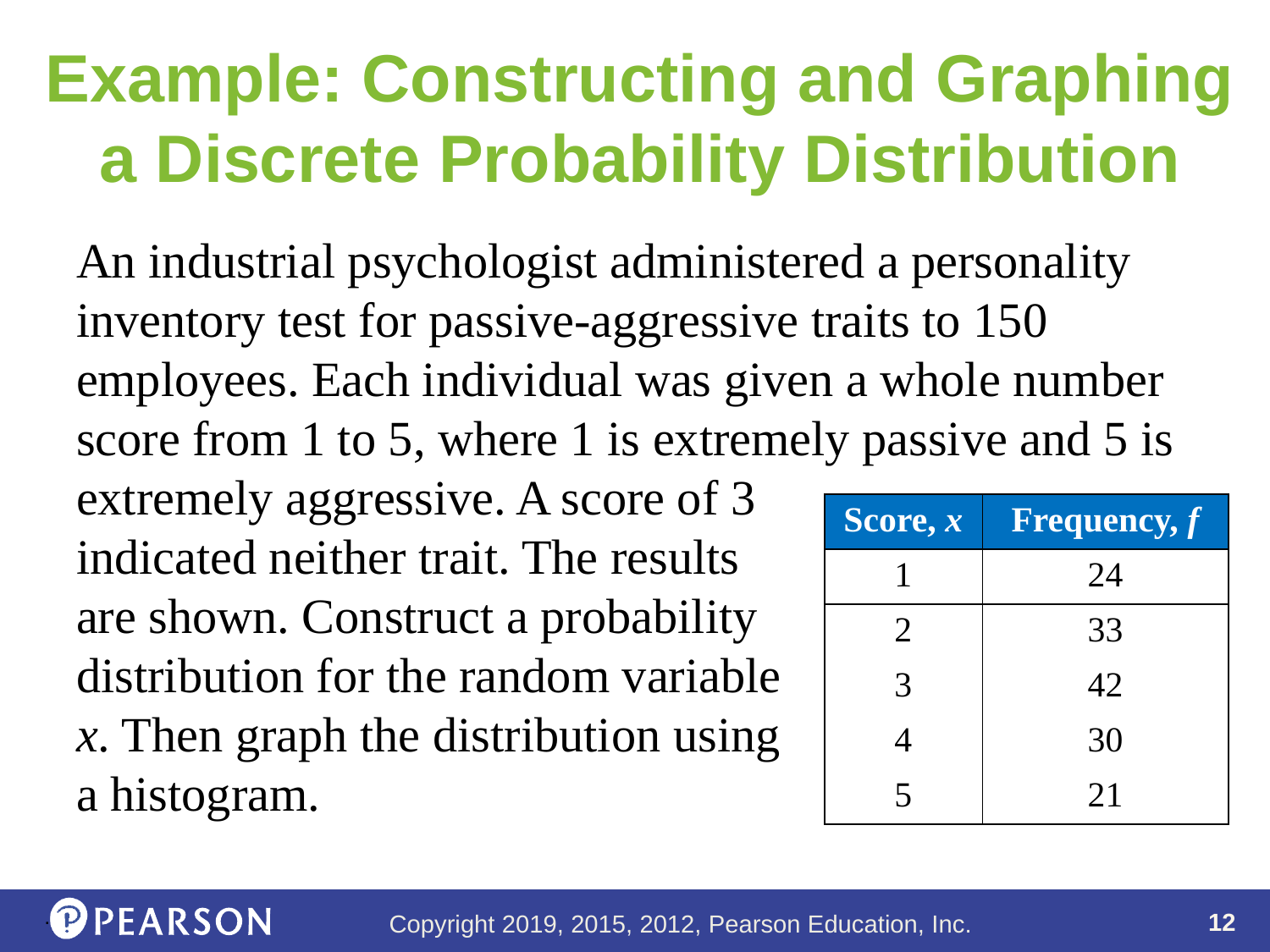

# Example: Constructing and Graphing a Discrete Probability Distribution
An industrial psychologist administered a personality inventory test for passive-aggressive traits to 150 employees. Each individual was given a whole number score from 1 to 5, where 1 is extremely passive and 5 is extremely aggressive. A score of 3
indicated neither trait. The results
are shown. Construct a probability
distribution for the random variable
x. Then graph the distribution using
a histogram.
| Score, x | Frequency, f |
| --- | --- |
| 1 | 24 |
| 2 | 33 |
| 3 | 42 |
| 4 | 30 |
| 5 | 21 |
.